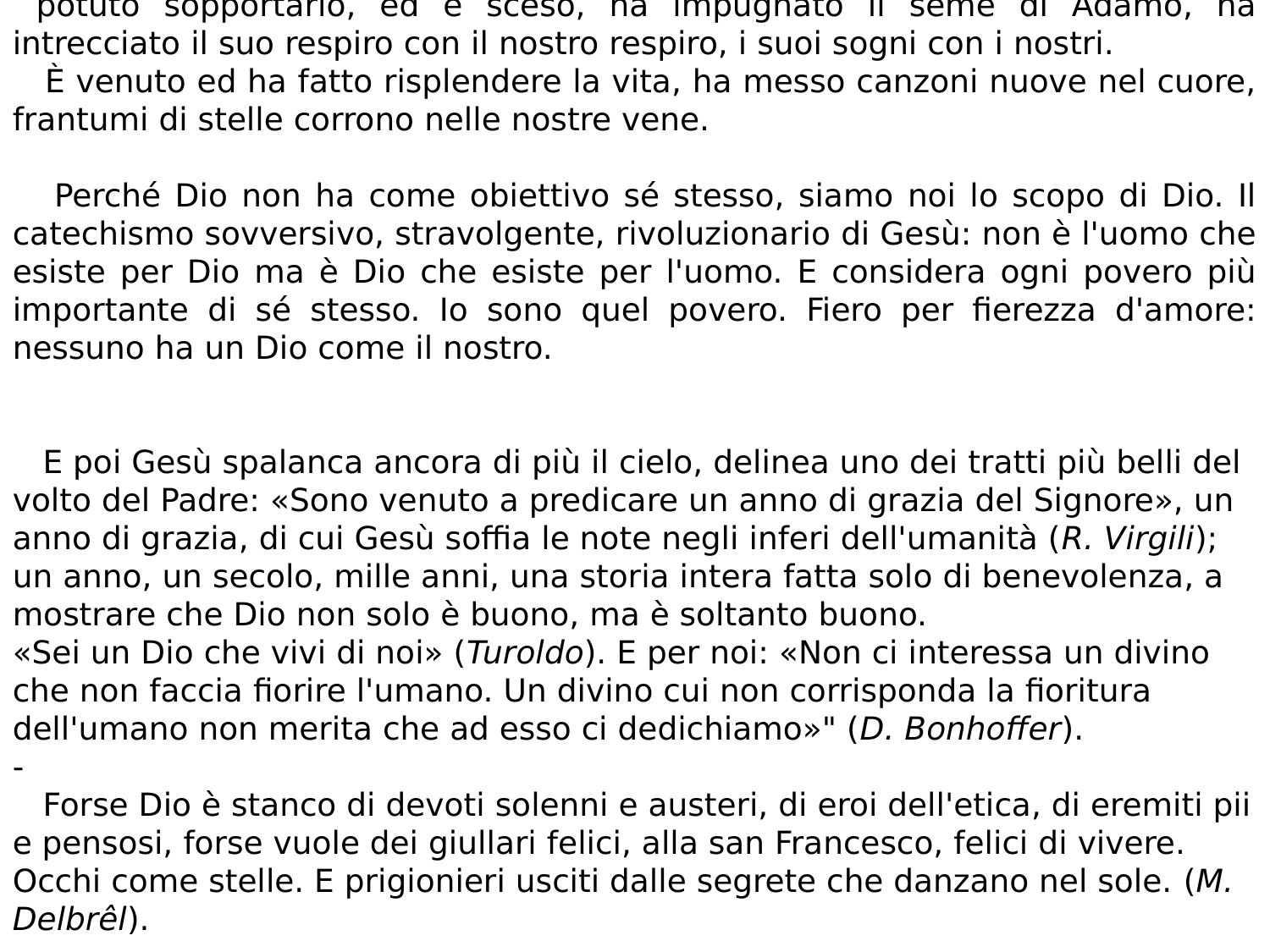

potuto sopportarlo, ed è sceso, ha impugnato il seme di Adamo, ha intrecciato il suo respiro con il nostro respiro, i suoi sogni con i nostri.
   È venuto ed ha fatto risplendere la vita, ha messo canzoni nuove nel cuore, frantumi di stelle corrono nelle nostre vene.

   Perché Dio non ha come obiettivo sé stesso, siamo noi lo scopo di Dio. Il catechismo sovversivo, stravolgente, rivoluzionario di Gesù: non è l'uomo che esiste per Dio ma è Dio che esiste per l'uomo. E considera ogni povero più importante di sé stesso. Io sono quel povero. Fiero per fierezza d'amore: nessuno ha un Dio come il nostro.

   E poi Gesù spalanca ancora di più il cielo, delinea uno dei tratti più belli del volto del Padre: «Sono venuto a predicare un anno di grazia del Signore», un anno di grazia, di cui Gesù soffia le note negli inferi dell'umanità (R. Virgili); un anno, un secolo, mille anni, una storia intera fatta solo di benevolenza, a mostrare che Dio non solo è buono, ma è soltanto buono.
«Sei un Dio che vivi di noi» (Turoldo). E per noi: «Non ci interessa un divino che non faccia fiorire l'umano. Un divino cui non corrisponda la fioritura dell'umano non merita che ad esso ci dedichiamo»" (D. Bonhoffer).
-
   Forse Dio è stanco di devoti solenni e austeri, di eroi dell'etica, di eremiti pii e pensosi, forse vuole dei giullari felici, alla san Francesco, felici di vivere. Occhi come stelle. E prigionieri usciti dalle segrete che danzano nel sole. (M. Delbrêl).